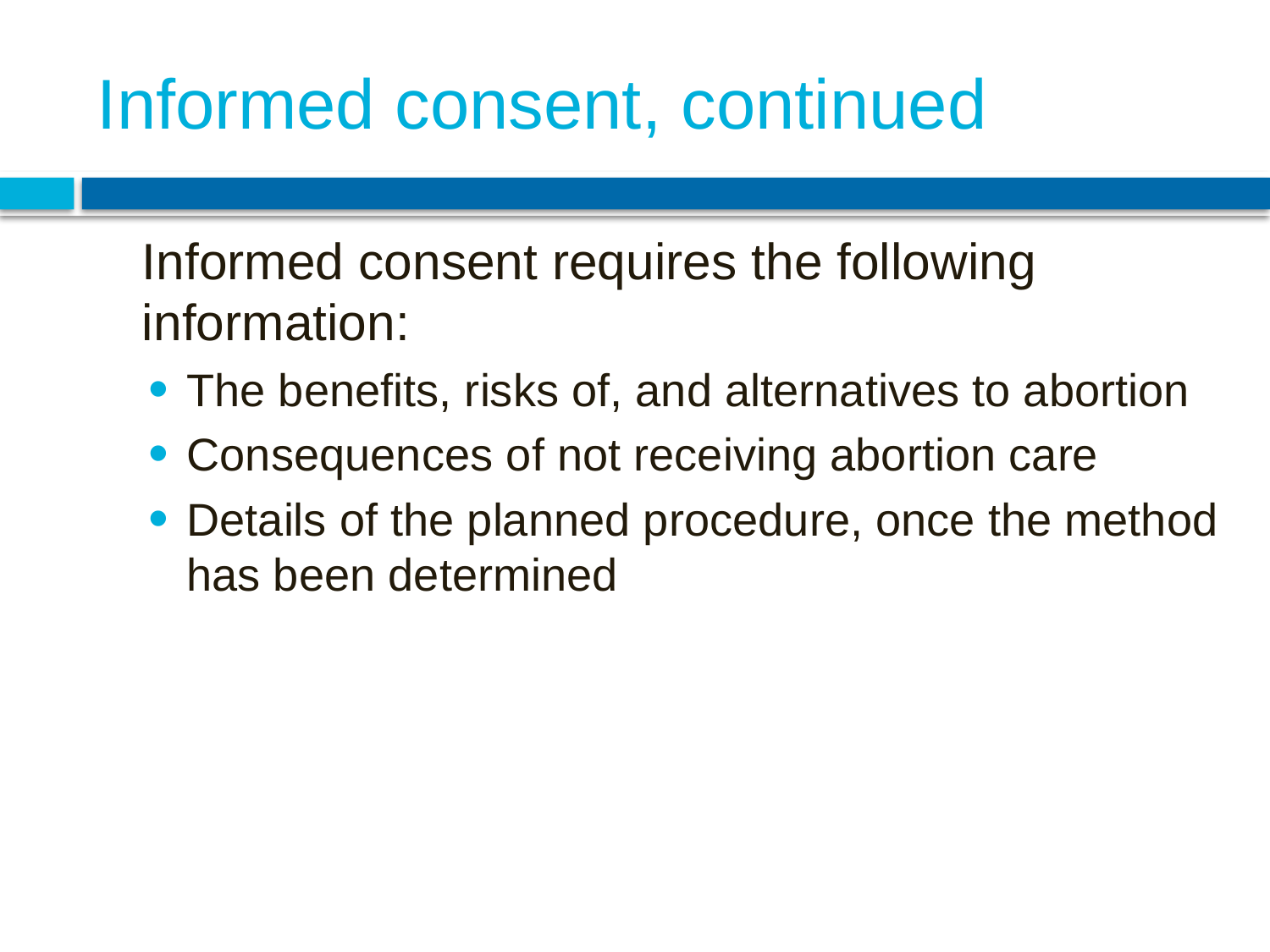

# Informed consent, continued
	Informed consent requires the following information:
The benefits, risks of, and alternatives to abortion
Consequences of not receiving abortion care
Details of the planned procedure, once the method has been determined